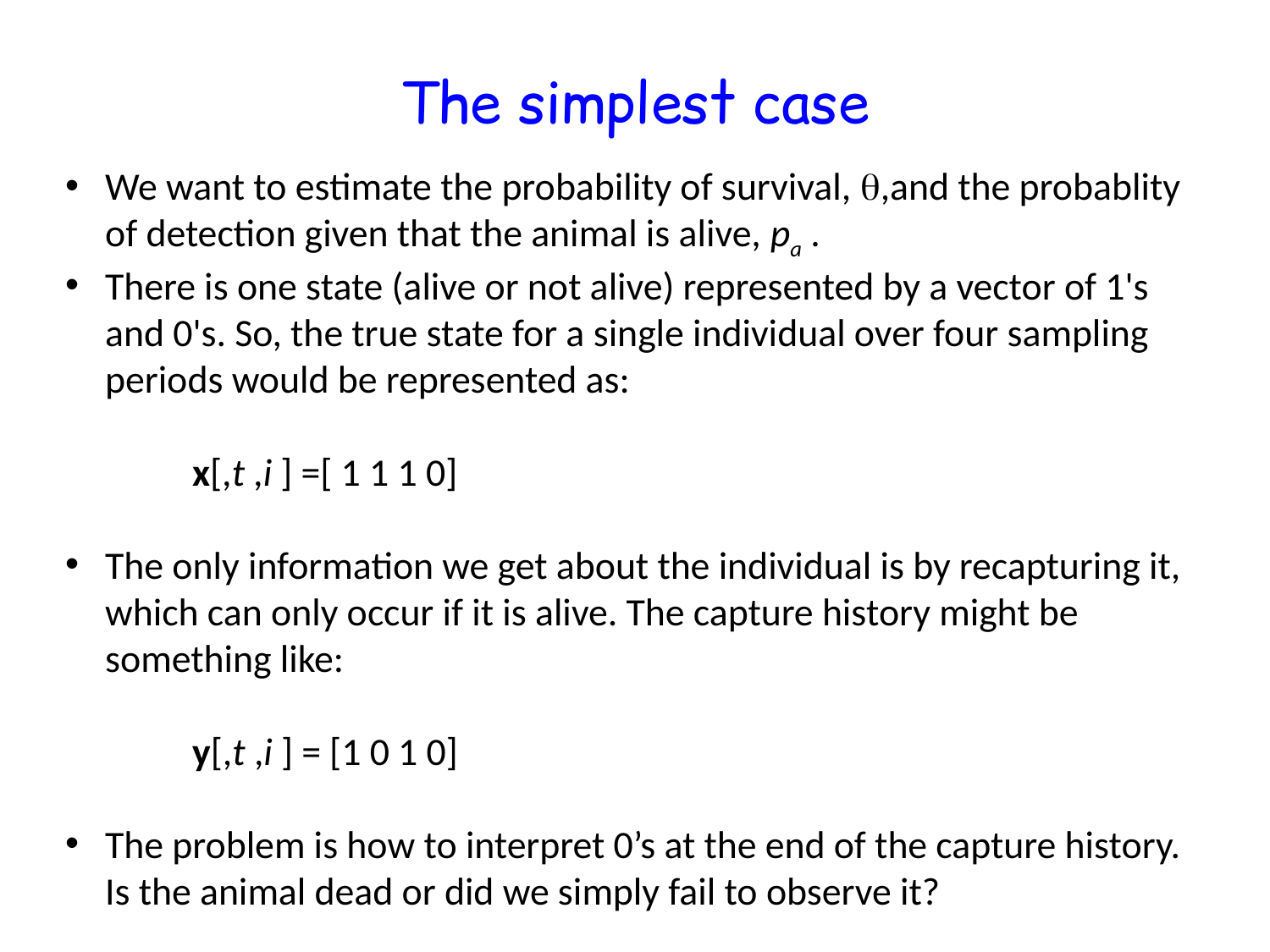

# The simplest case
We want to estimate the probability of survival, θ,and the probablity of detection given that the animal is alive, pa .
There is one state (alive or not alive) represented by a vector of 1's and 0's. So, the true state for a single individual over four sampling periods would be represented as:

	x[,t ,i ] =[ 1 1 1 0]

The only information we get about the individual is by recapturing it, which can only occur if it is alive. The capture history might be something like:

	y[,t ,i ] = [1 0 1 0]

The problem is how to interpret 0’s at the end of the capture history. Is the animal dead or did we simply fail to observe it?